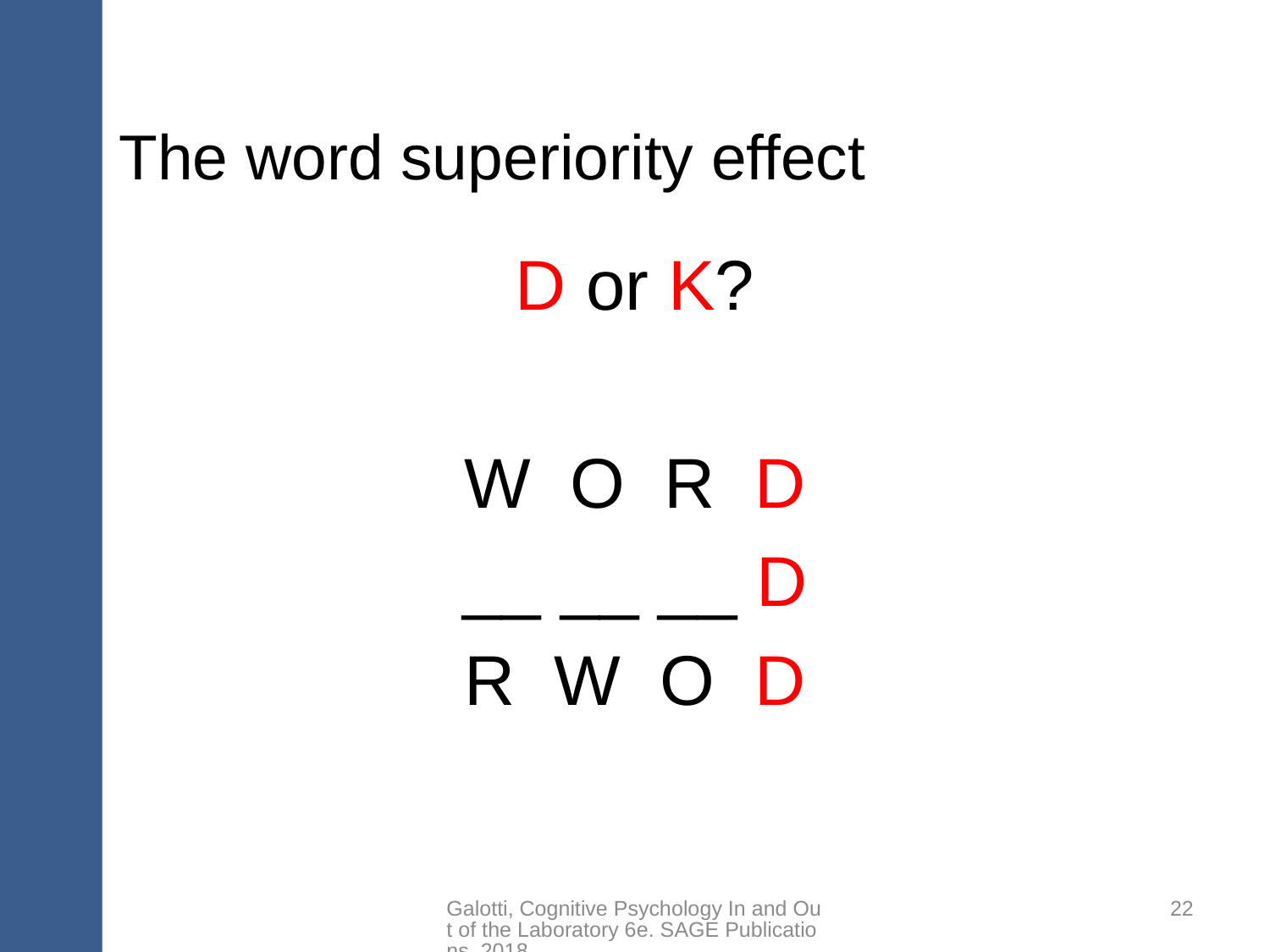

# The word superiority effect
D or K?

W  O  R  D
__ __ __ D
R  W  O  D
Galotti, Cognitive Psychology In and Out of the Laboratory 6e. SAGE Publications, 2018.
22